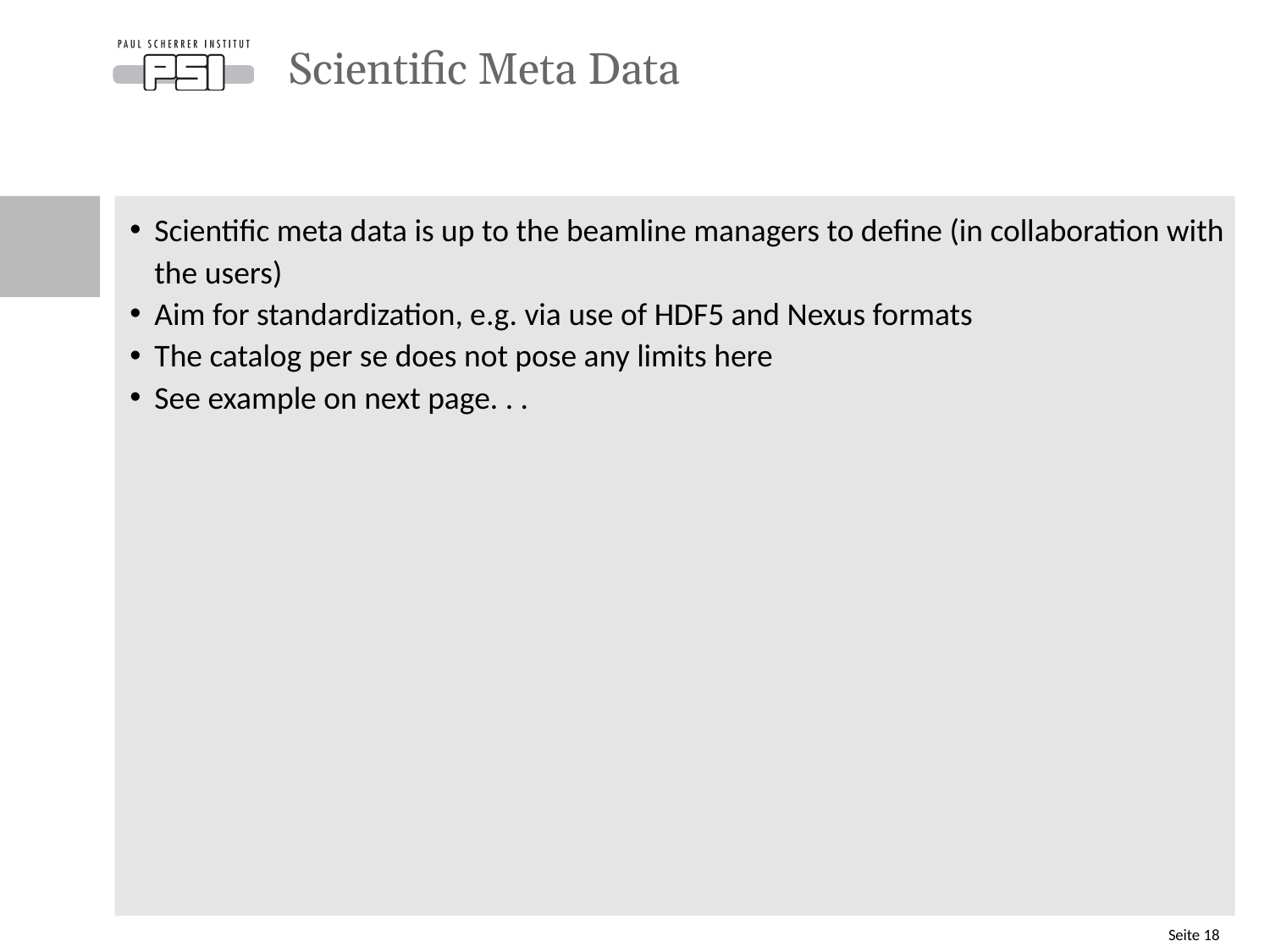

# Scientific Meta Data
Scientific meta data is up to the beamline managers to define (in collaboration with the users)
Aim for standardization, e.g. via use of HDF5 and Nexus formats
The catalog per se does not pose any limits here
See example on next page. . .
Seite 18